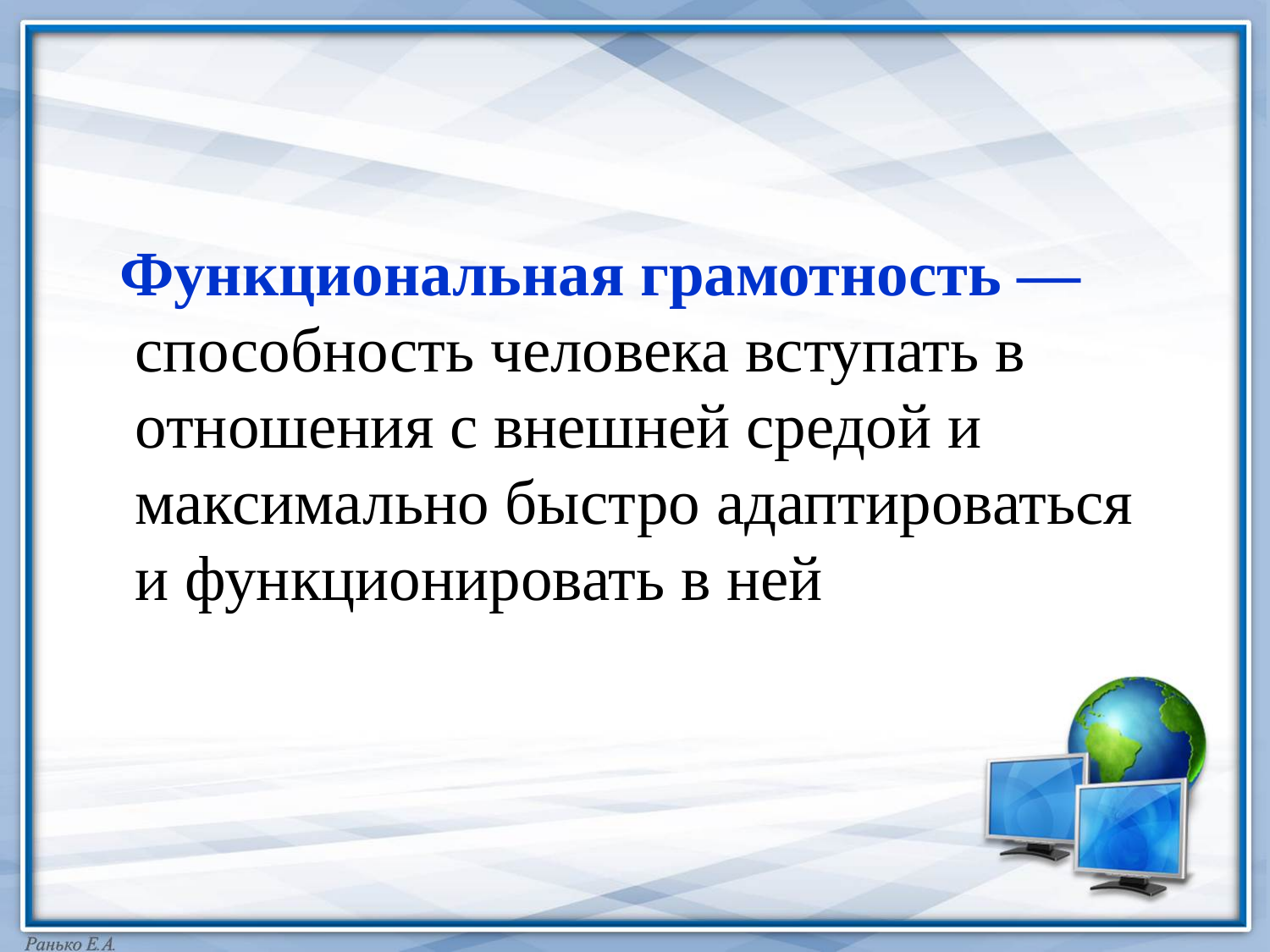

Функциональная грамотность — способность человека вступать в отношения с внешней средой и максимально быстро адаптироваться и функционировать в ней